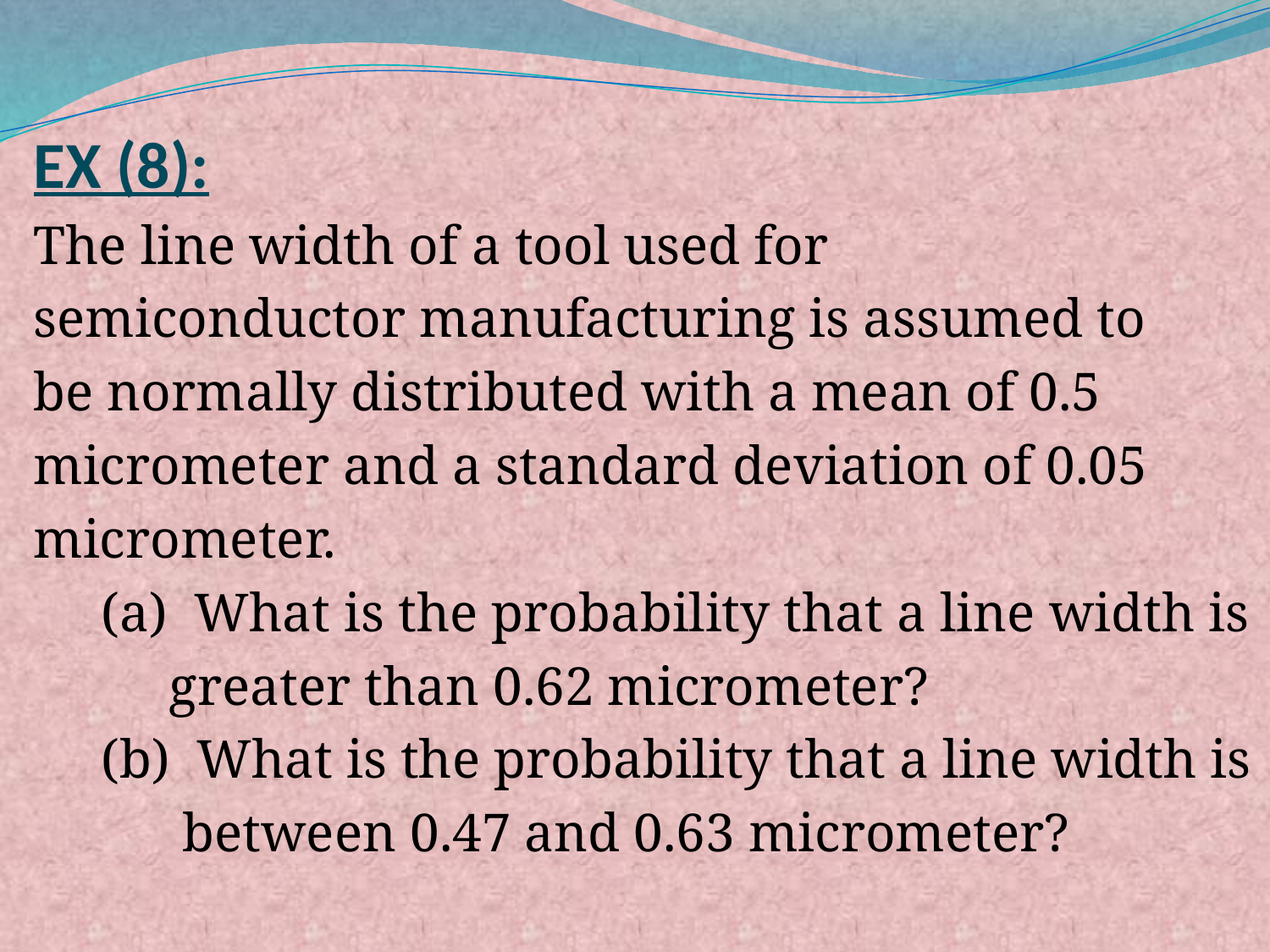

EX (8):
The line width of a tool used for
semiconductor manufacturing is assumed to
be normally distributed with a mean of 0.5
micrometer and a standard deviation of 0.05
micrometer.
     (a)  What is the probability that a line width is
          greater than 0.62 micrometer?
     (b)  What is the probability that a line width is
           between 0.47 and 0.63 micrometer?